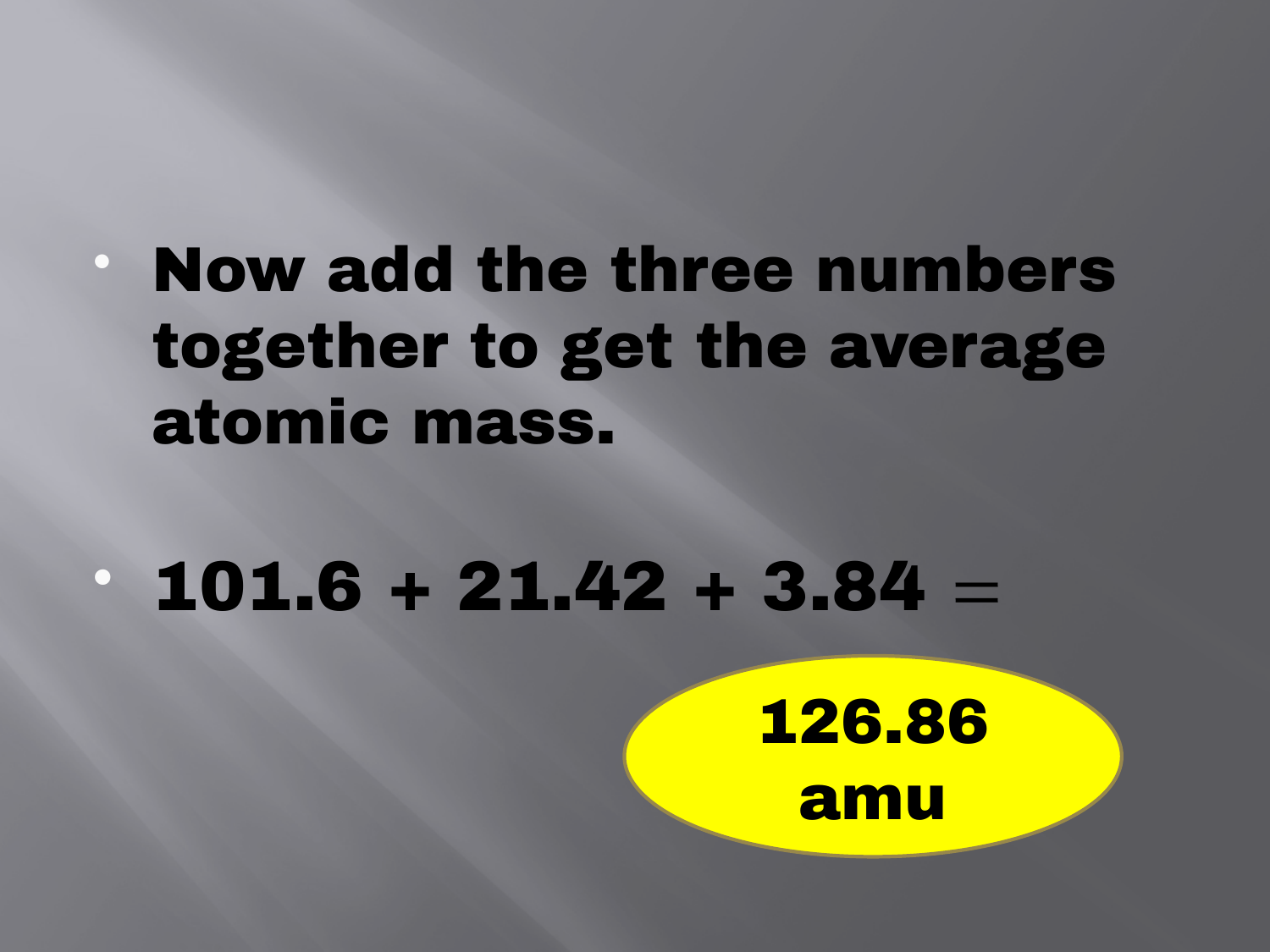

#
Now add the three numbers together to get the average atomic mass.

101.6 + 21.42 + 3.84 =

126.86 amu